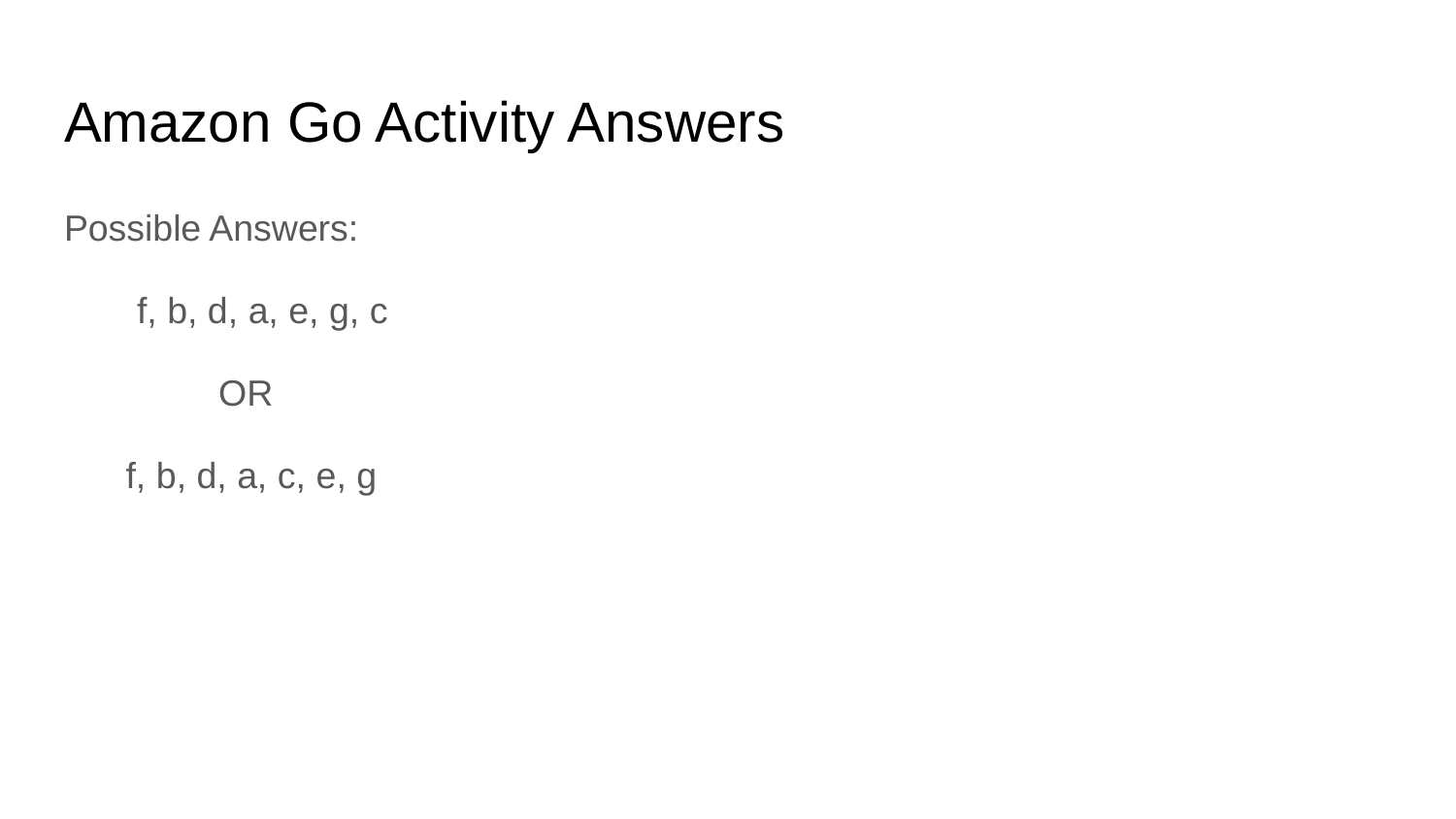

# Amazon Go Activity Answers
Possible Answers:
f, b, d, a, e, g, c
        OR
f, b, d, a, c, e, g